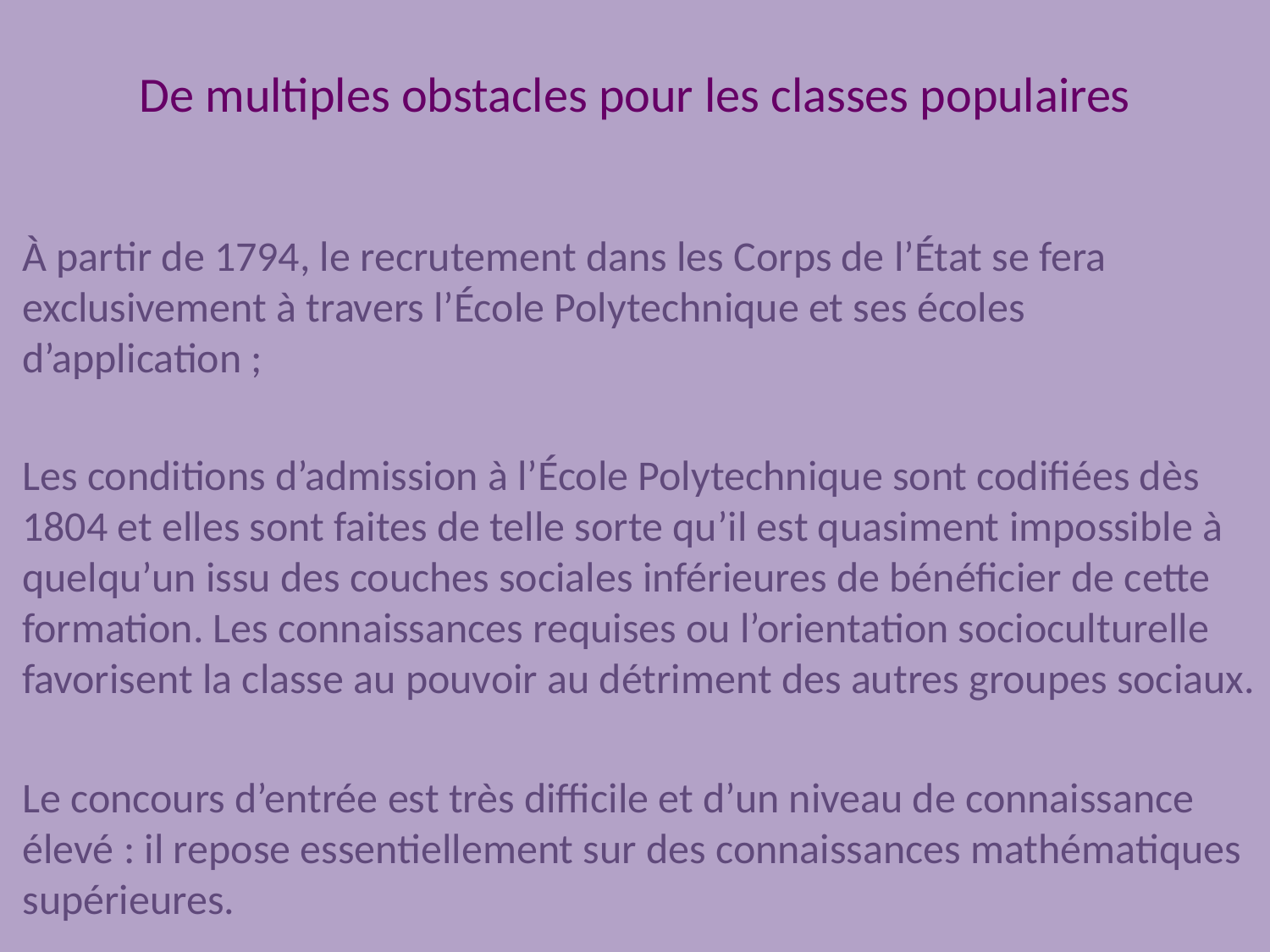

# De multiples obstacles pour les classes populaires
À partir de 1794, le recrutement dans les Corps de l’État se fera exclusivement à travers l’École Polytechnique et ses écoles d’application ;

Les conditions d’admission à l’École Polytechnique sont codifiées dès 1804 et elles sont faites de telle sorte qu’il est quasiment impossible à quelqu’un issu des couches sociales inférieures de bénéficier de cette formation. Les connaissances requises ou l’orientation socioculturelle favorisent la classe au pouvoir au détriment des autres groupes sociaux.

Le concours d’entrée est très difficile et d’un niveau de connaissance élevé : il repose essentiellement sur des connaissances mathématiques supérieures.